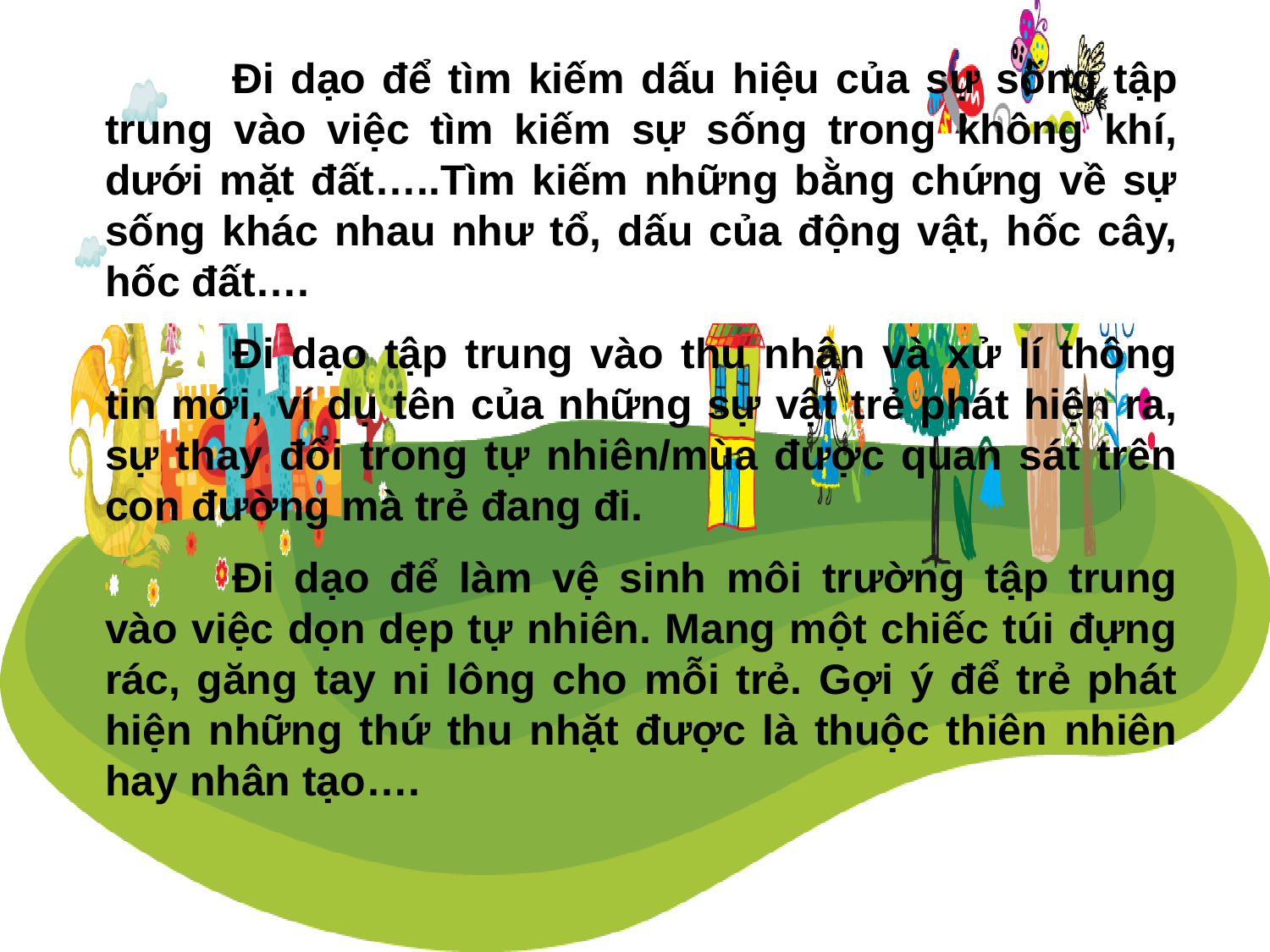

Đi dạo để tìm kiếm dấu hiệu của sự sống tập trung vào việc tìm kiếm sự sống trong không khí, dưới mặt đất…..Tìm kiếm những bằng chứng về sự sống khác nhau như tổ, dấu của động vật, hốc cây, hốc đất….
	Đi dạo tập trung vào thu nhận và xử lí thông tin mới, ví dụ tên của những sự vật trẻ phát hiện ra, sự thay đổi trong tự nhiên/mùa được quan sát trên con đường mà trẻ đang đi.
	Đi dạo để làm vệ sinh môi trường tập trung vào việc dọn dẹp tự nhiên. Mang một chiếc túi đựng rác, găng tay ni lông cho mỗi trẻ. Gợi ý để trẻ phát hiện những thứ thu nhặt được là thuộc thiên nhiên hay nhân tạo….